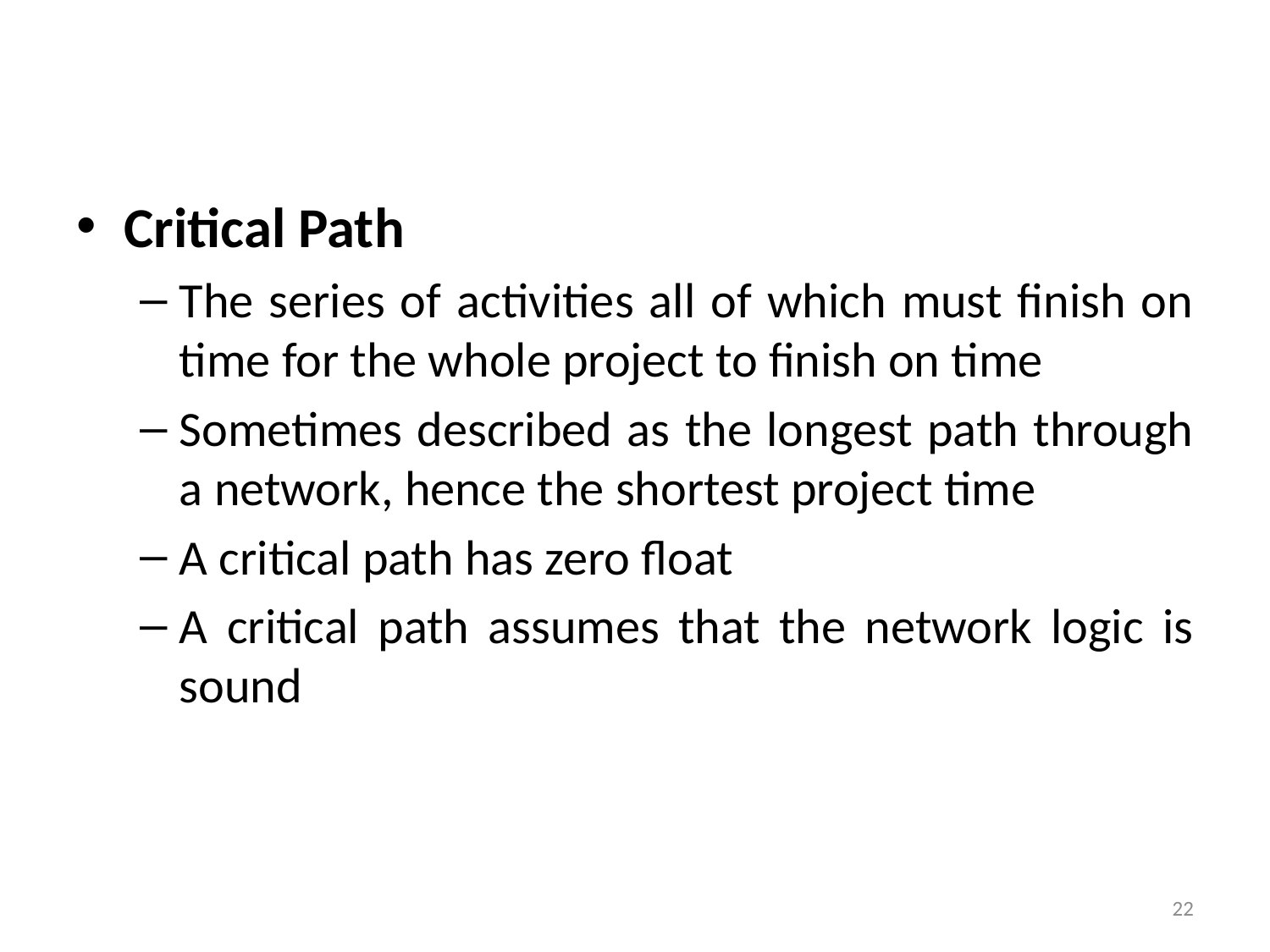

Critical Path
The series of activities all of which must finish on time for the whole project to finish on time
Sometimes described as the longest path through a network, hence the shortest project time
A critical path has zero float
A critical path assumes that the network logic is sound

22